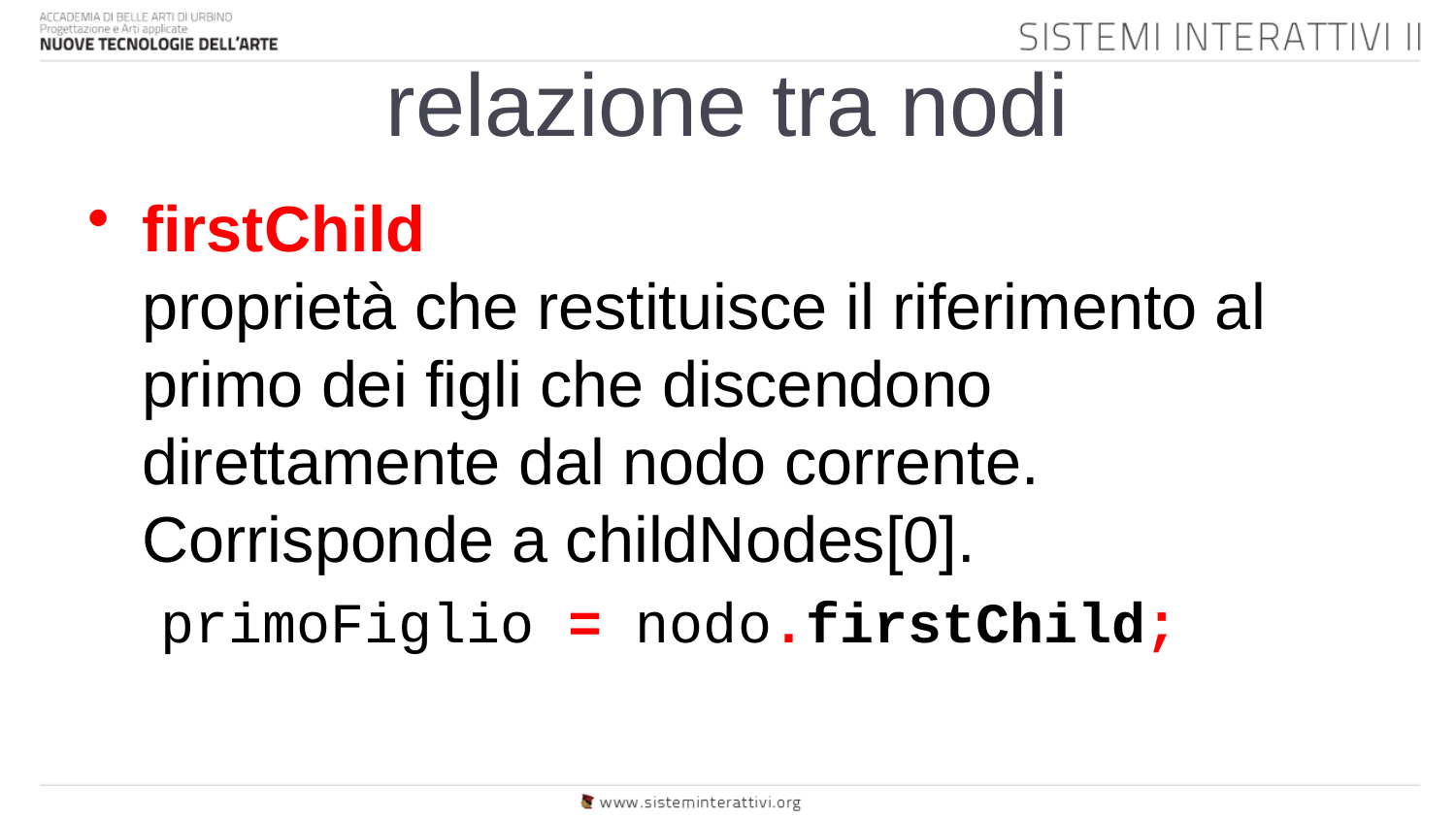

# relazione tra nodi
firstChild
proprietà che restituisce il riferimento al primo dei figli che discendono direttamente dal nodo corrente. Corrisponde a childNodes[0].
primoFiglio = nodo.firstChild;